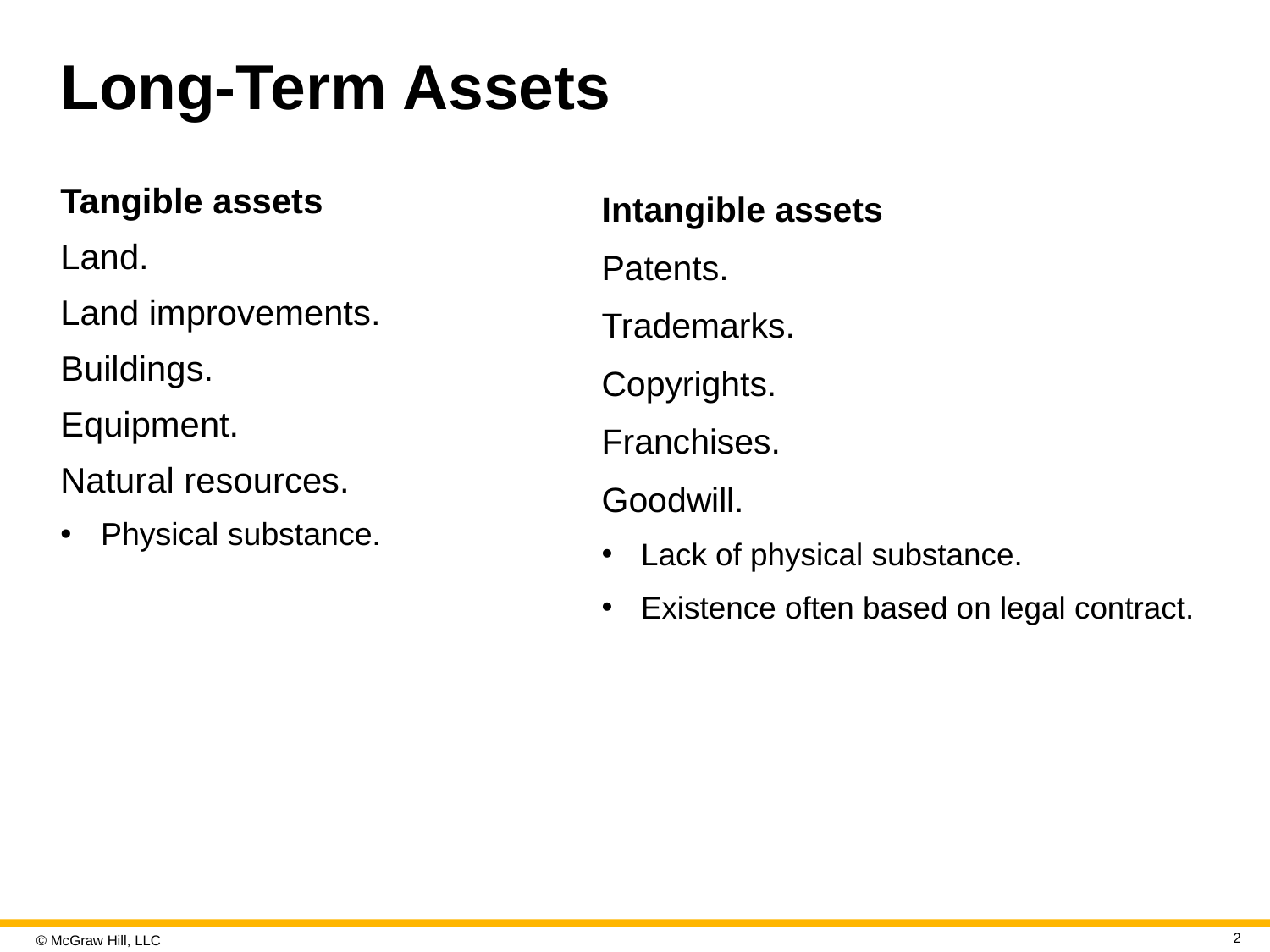

# Long-Term Assets
Tangible assets
Land.
Land improvements.
Buildings.
Equipment.
Natural resources.
Physical substance.
Intangible assets
Patents.
Trademarks.
Copyrights.
Franchises.
Goodwill.
Lack of physical substance.
Existence often based on legal contract.
2